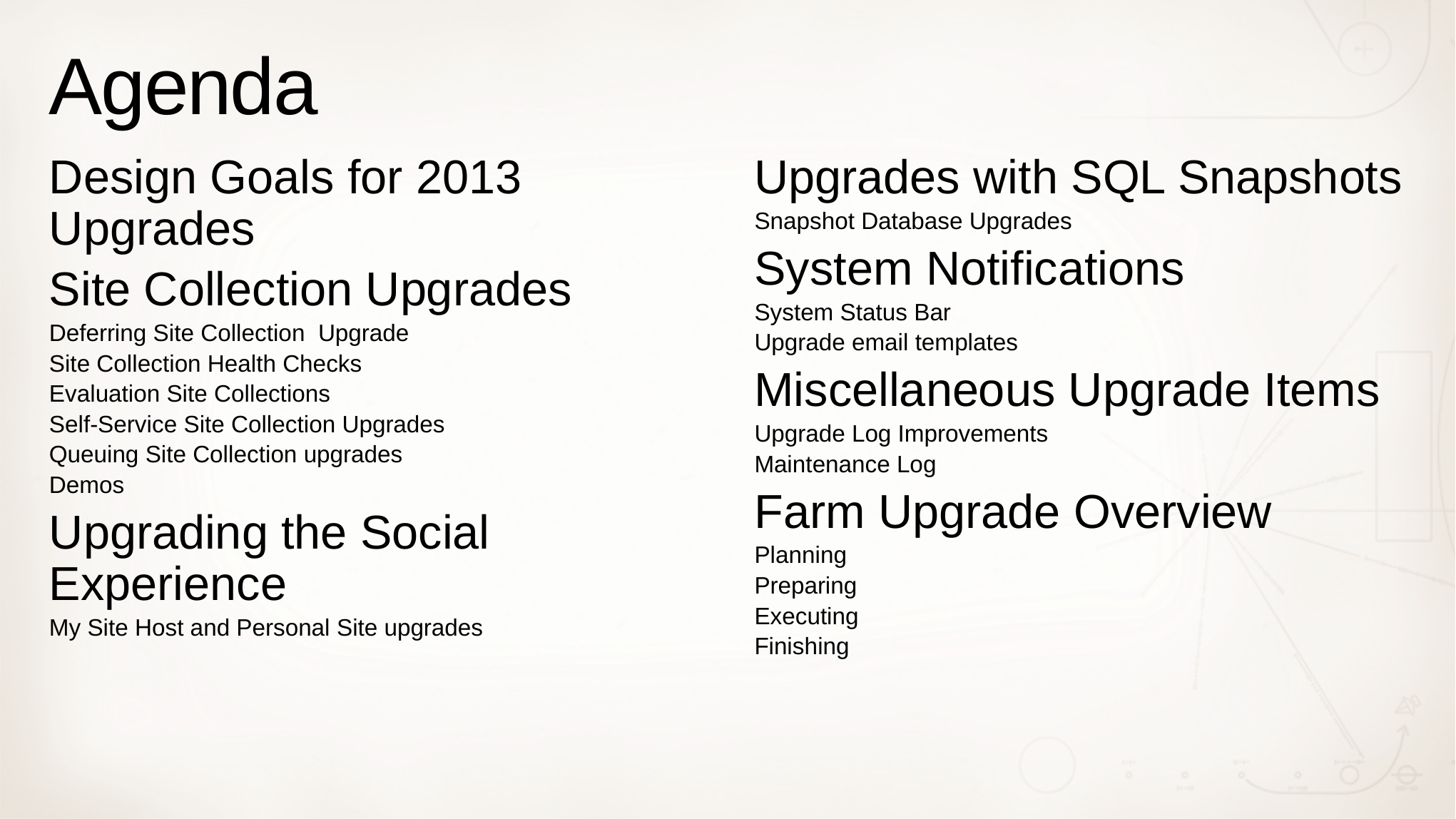

# Agenda
Design Goals for 2013 Upgrades
Site Collection Upgrades
Deferring Site Collection  Upgrade
Site Collection Health Checks
Evaluation Site Collections
Self-Service Site Collection Upgrades
Queuing Site Collection upgrades
Demos
Upgrading the Social Experience
My Site Host and Personal Site upgrades
Upgrades with SQL Snapshots
Snapshot Database Upgrades
System Notifications
System Status Bar
Upgrade email templates
Miscellaneous Upgrade Items
Upgrade Log Improvements
Maintenance Log
Farm Upgrade Overview
Planning
Preparing
Executing
Finishing